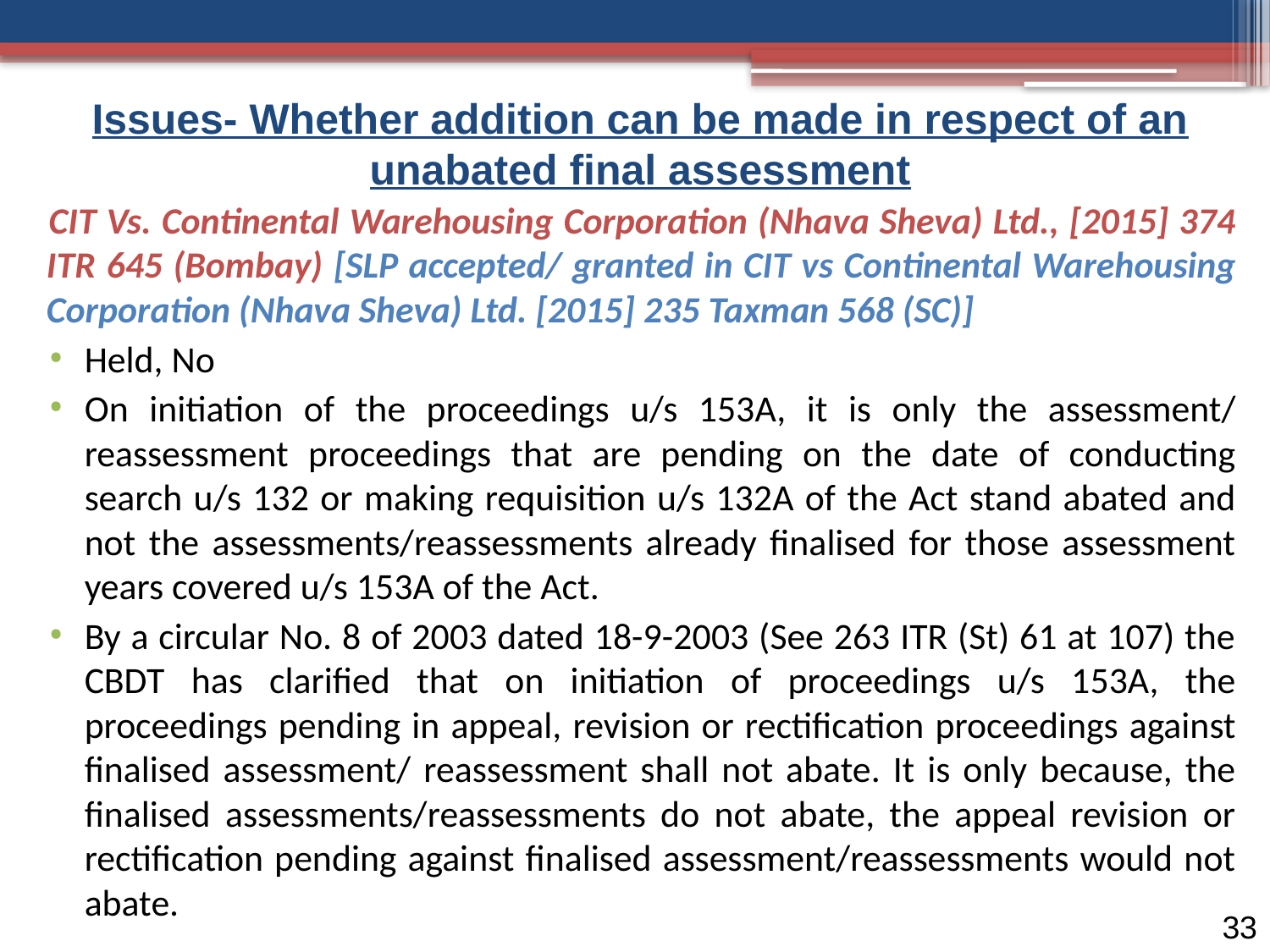

Issues- Whether addition can be made in respect of an unabated final assessment
CIT Vs. Continental Warehousing Corporation (Nhava Sheva) Ltd., [2015] 374 ITR 645 (Bombay) [SLP accepted/ granted in CIT vs Continental Warehousing Corporation (Nhava Sheva) Ltd. [2015] 235 Taxman 568 (SC)]
Held, No
On initiation of the proceedings u/s 153A, it is only the assessment/ reassessment proceedings that are pending on the date of conducting search u/s 132 or making requisition u/s 132A of the Act stand abated and not the assessments/reassessments already finalised for those assessment years covered u/s 153A of the Act.
By a circular No. 8 of 2003 dated 18-9-2003 (See 263 ITR (St) 61 at 107) the CBDT has clarified that on initiation of proceedings u/s 153A, the proceedings pending in appeal, revision or rectification proceedings against finalised assessment/ reassessment shall not abate. It is only because, the finalised assessments/reassessments do not abate, the appeal revision or rectification pending against finalised assessment/reassessments would not abate.
33